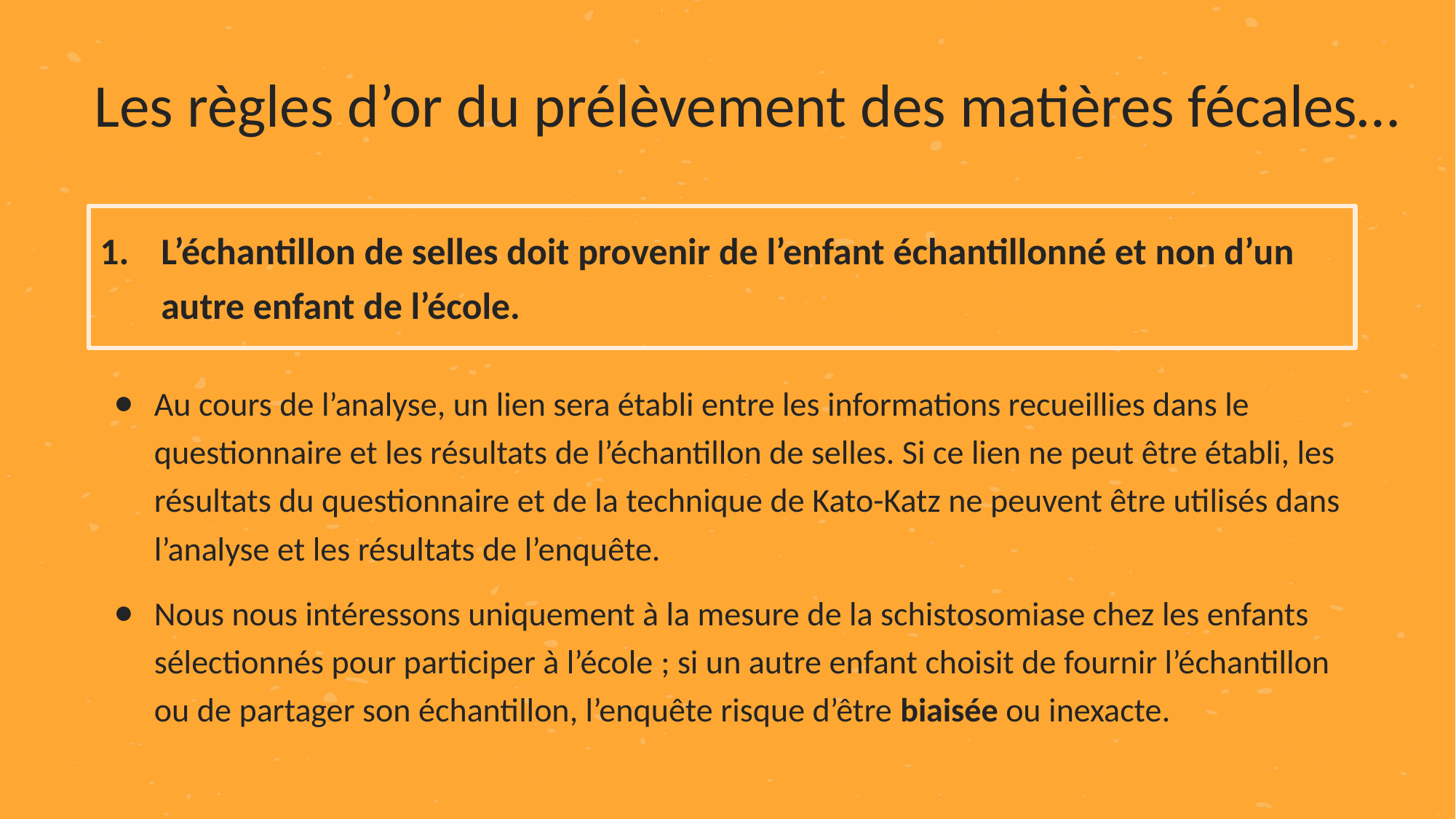

Les règles d’or du prélèvement des matières fécales…

L’échantillon de selles doit provenir de l’enfant échantillonné et non d’un autre enfant de l’école.

Au cours de l’analyse, un lien sera établi entre les informations recueillies dans le questionnaire et les résultats de l’échantillon de selles. Si ce lien ne peut être établi, les résultats du questionnaire et de la technique de Kato-Katz ne peuvent être utilisés dans l’analyse et les résultats de l’enquête.
Nous nous intéressons uniquement à la mesure de la schistosomiase chez les enfants sélectionnés pour participer à l’école ; si un autre enfant choisit de fournir l’échantillon ou de partager son échantillon, l’enquête risque d’être biaisée ou inexacte.